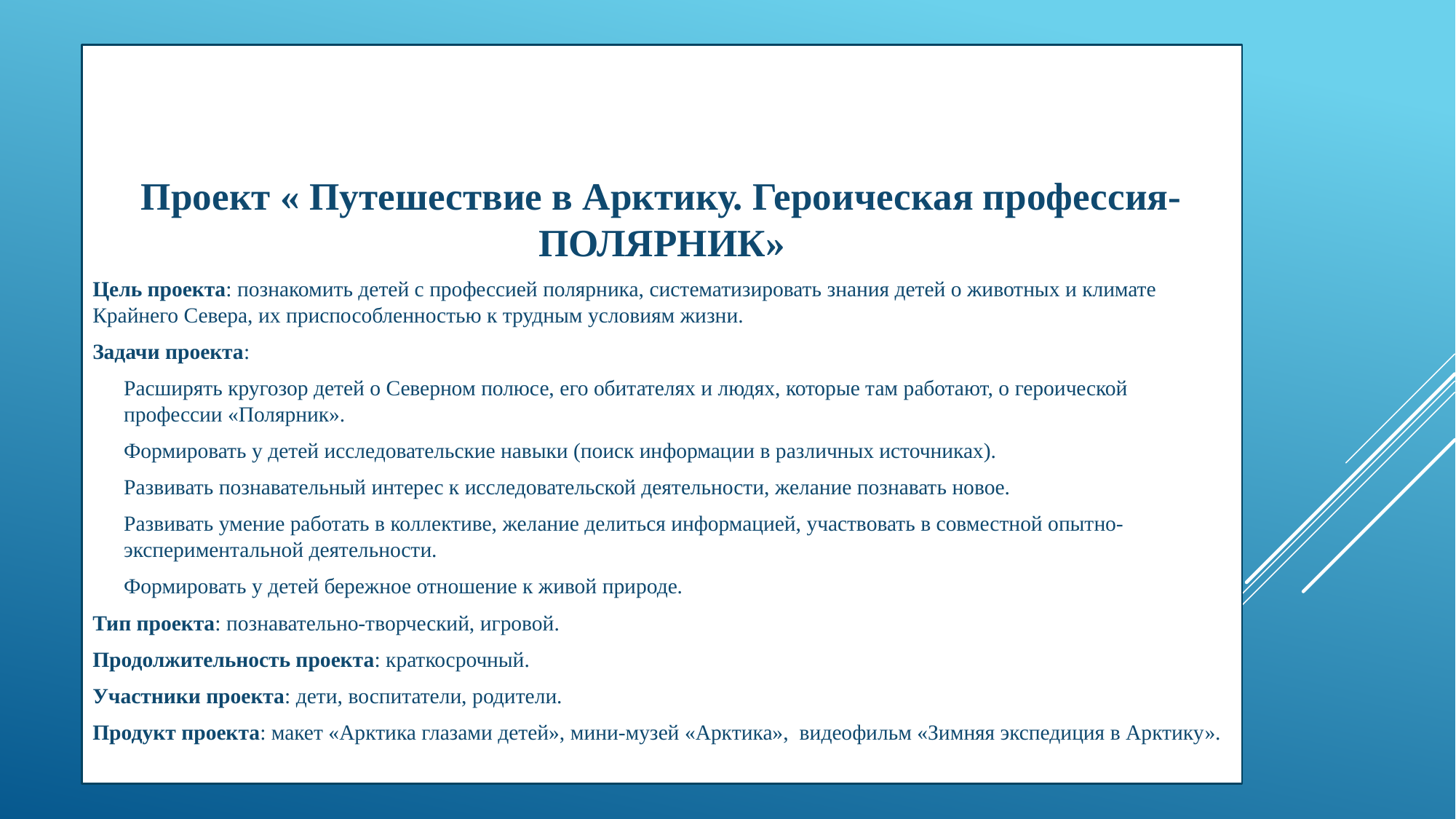

Проект « Путешествие в Арктику. Героическая профессия- ПОЛЯРНИК»
Цель проекта: познакомить детей с профессией полярника, систематизировать знания детей о животных и климате Крайнего Севера, их приспособленностью к трудным условиям жизни.
Задачи проекта:
Расширять кругозор детей о Северном полюсе, его обитателях и людях, которые там работают, о героической профессии «Полярник».
Формировать у детей исследовательские навыки (поиск информации в различных источниках).
Развивать познавательный интерес к исследовательской деятельности, желание познавать новое.
Развивать умение работать в коллективе, желание делиться информацией, участвовать в совместной опытно-экспериментальной деятельности.
Формировать у детей бережное отношение к живой природе.
Тип проекта: познавательно-творческий, игровой.
Продолжительность проекта: краткосрочный.
Участники проекта: дети, воспитатели, родители.
Продукт проекта: макет «Арктика глазами детей», мини-музей «Арктика»,  видеофильм «Зимняя экспедиция в Арктику».

#